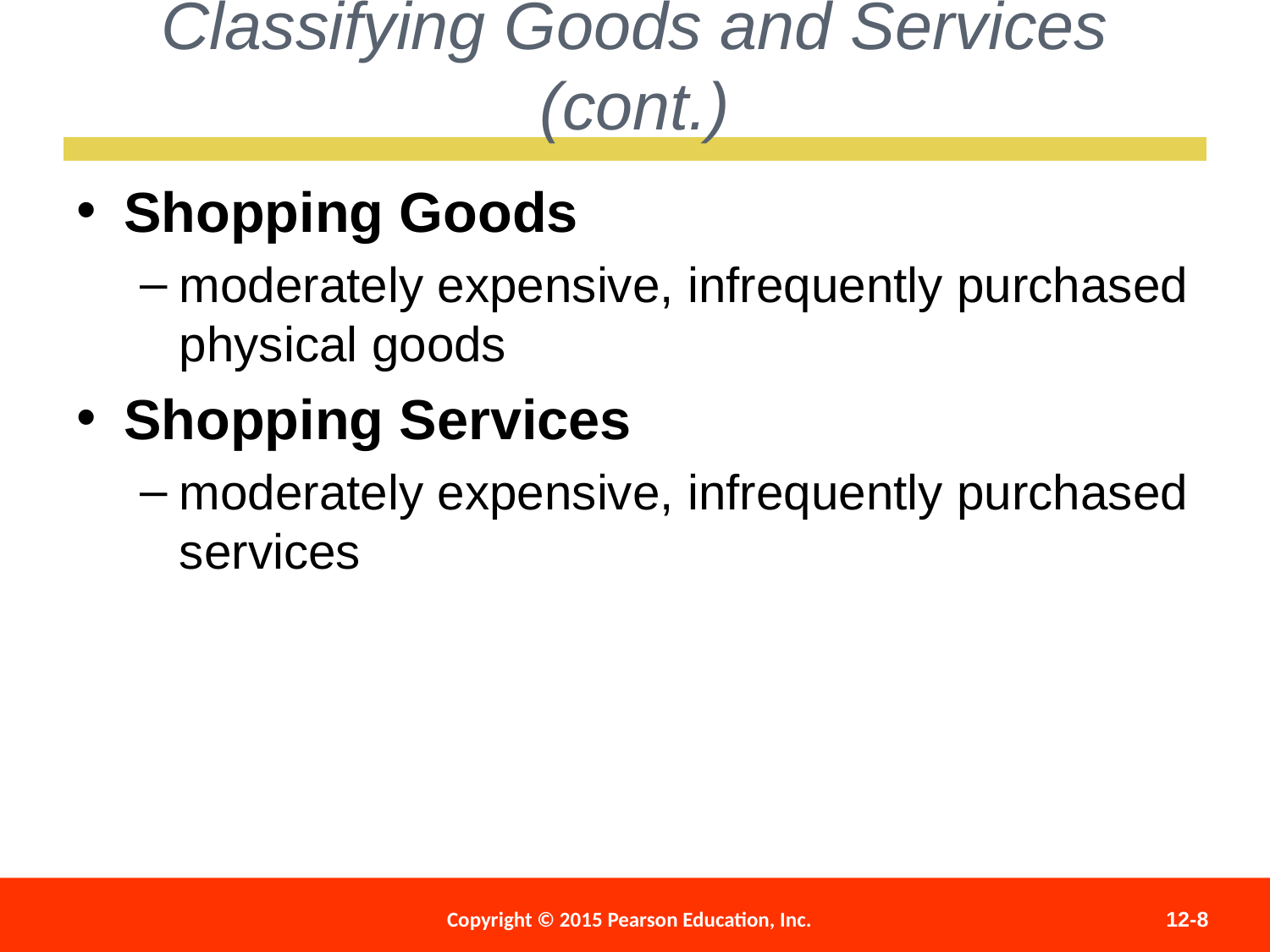

Classifying Goods and Services (cont.)
Shopping Goods
moderately expensive, infrequently purchased physical goods
Shopping Services
moderately expensive, infrequently purchased services